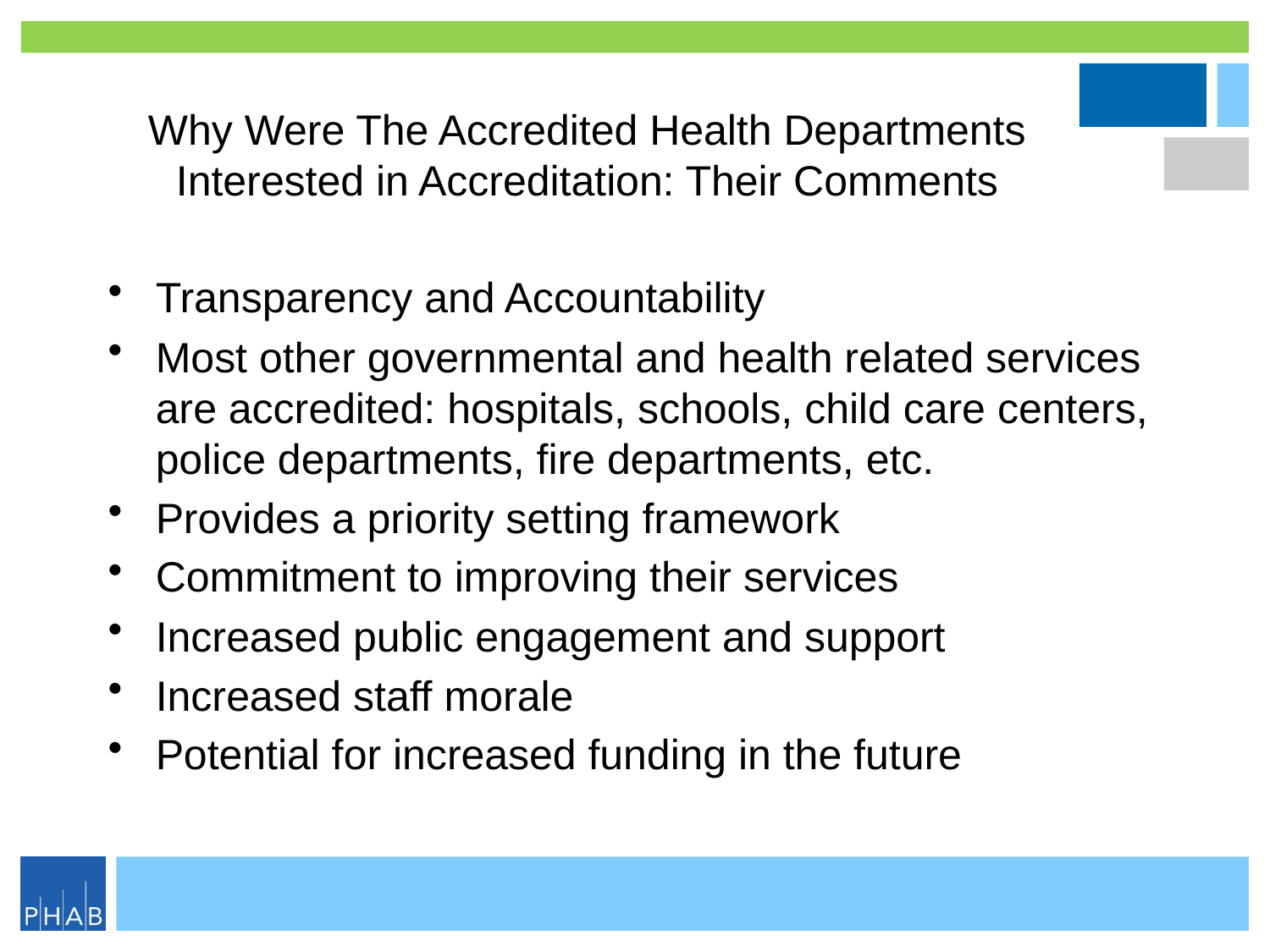

# Why Were The Accredited Health Departments Interested in Accreditation: Their Comments
Transparency and Accountability
Most other governmental and health related services are accredited: hospitals, schools, child care centers, police departments, fire departments, etc.
Provides a priority setting framework
Commitment to improving their services
Increased public engagement and support
Increased staff morale
Potential for increased funding in the future